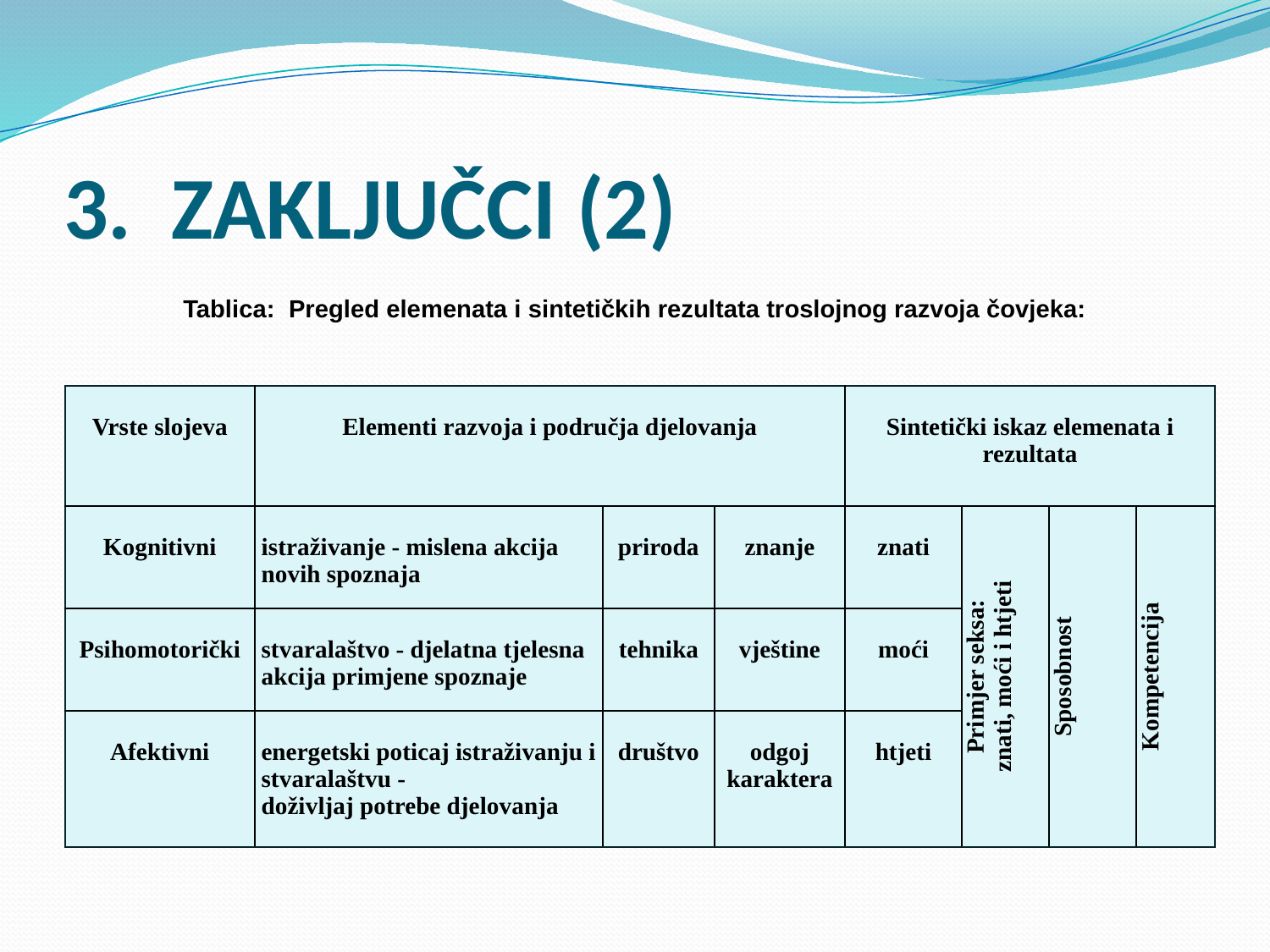

# 3.  ZAKLJUČCI (2)
Tablica:  Pregled elemenata i sintetičkih rezultata troslojnog razvoja čovjeka:
| Vrste slojeva | Elementi razvoja i područja djelovanja |  |  | Sintetički iskaz elemenata i rezultata |  |  |  |
| --- | --- | --- | --- | --- | --- | --- | --- |
| Kognitivni | istraživanje - mislena akcija novih spoznaja | priroda | znanje | znati | Primjer seksa: znati, moći i htjeti | Sposobnost | Kompetencija |
| Psihomotorički | stvaralaštvo - djelatna tjelesna akcija primjene spoznaje | tehnika | vještine | moći |  |  |  |
| Afektivni | energetski poticaj istraživanju i stvaralaštvu - doživljaj potrebe djelovanja | društvo | odgoj karaktera | htjeti |  |  |  |